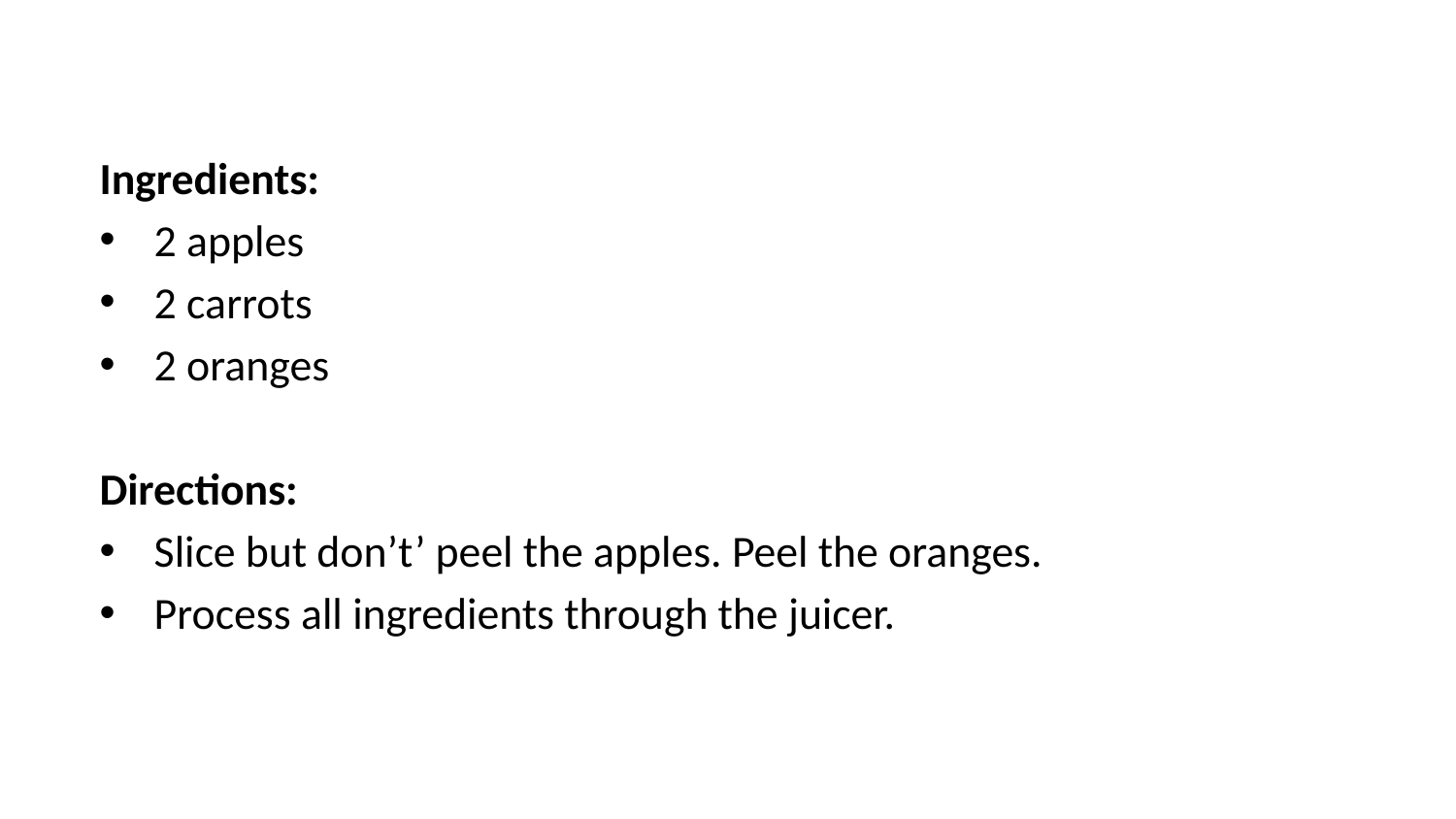

Ingredients:
2 apples
2 carrots
2 oranges

Directions:
Slice but don’t’ peel the apples. Peel the oranges.
Process all ingredients through the juicer.